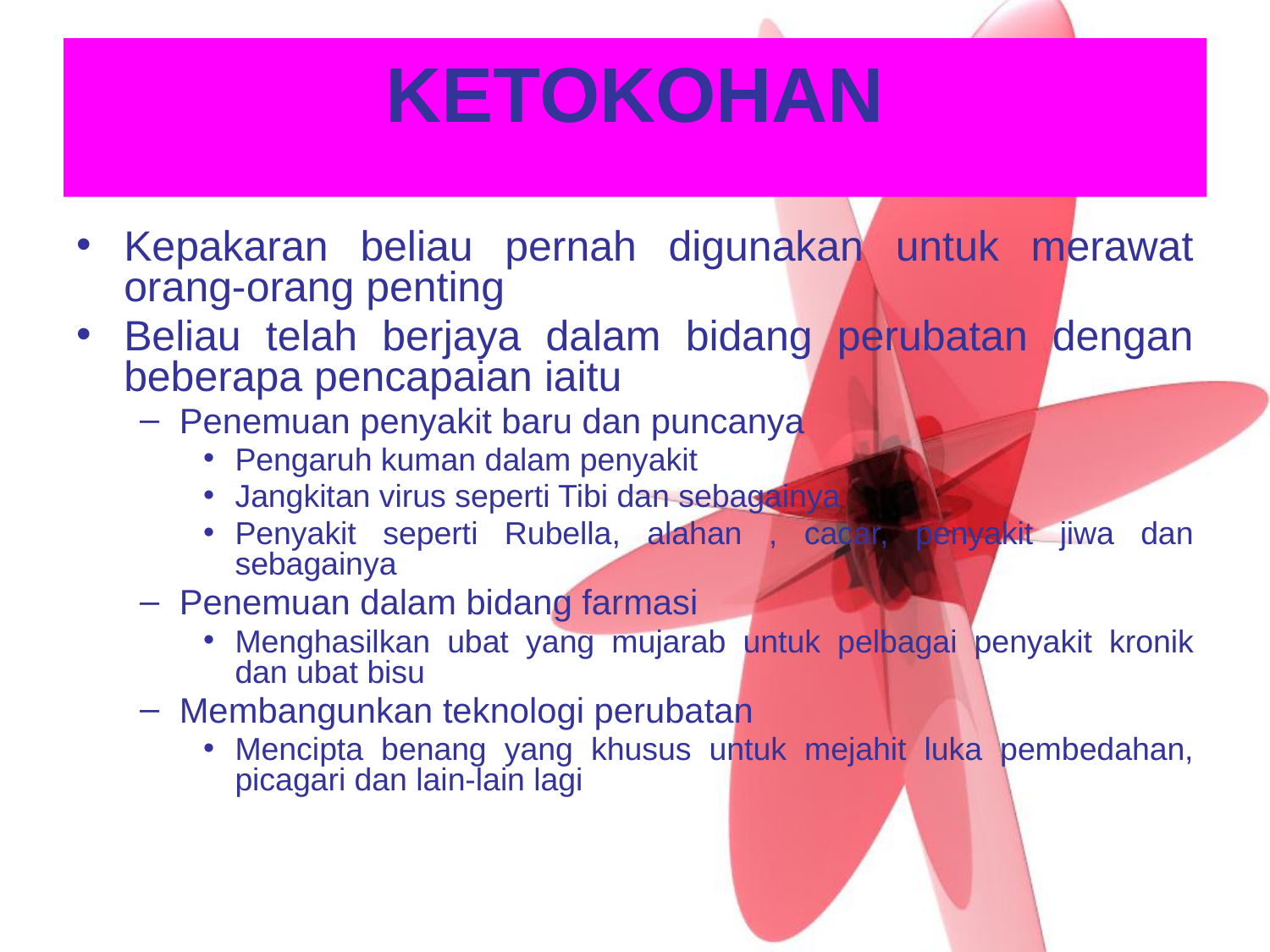

# KETOKOHAN
Kepakaran beliau pernah digunakan untuk merawat orang-orang penting
Beliau telah berjaya dalam bidang perubatan dengan beberapa pencapaian iaitu
Penemuan penyakit baru dan puncanya
Pengaruh kuman dalam penyakit
Jangkitan virus seperti Tibi dan sebagainya
Penyakit seperti Rubella, alahan , cacar, penyakit jiwa dan sebagainya
Penemuan dalam bidang farmasi
Menghasilkan ubat yang mujarab untuk pelbagai penyakit kronik dan ubat bisu
Membangunkan teknologi perubatan
Mencipta benang yang khusus untuk mejahit luka pembedahan, picagari dan lain-lain lagi